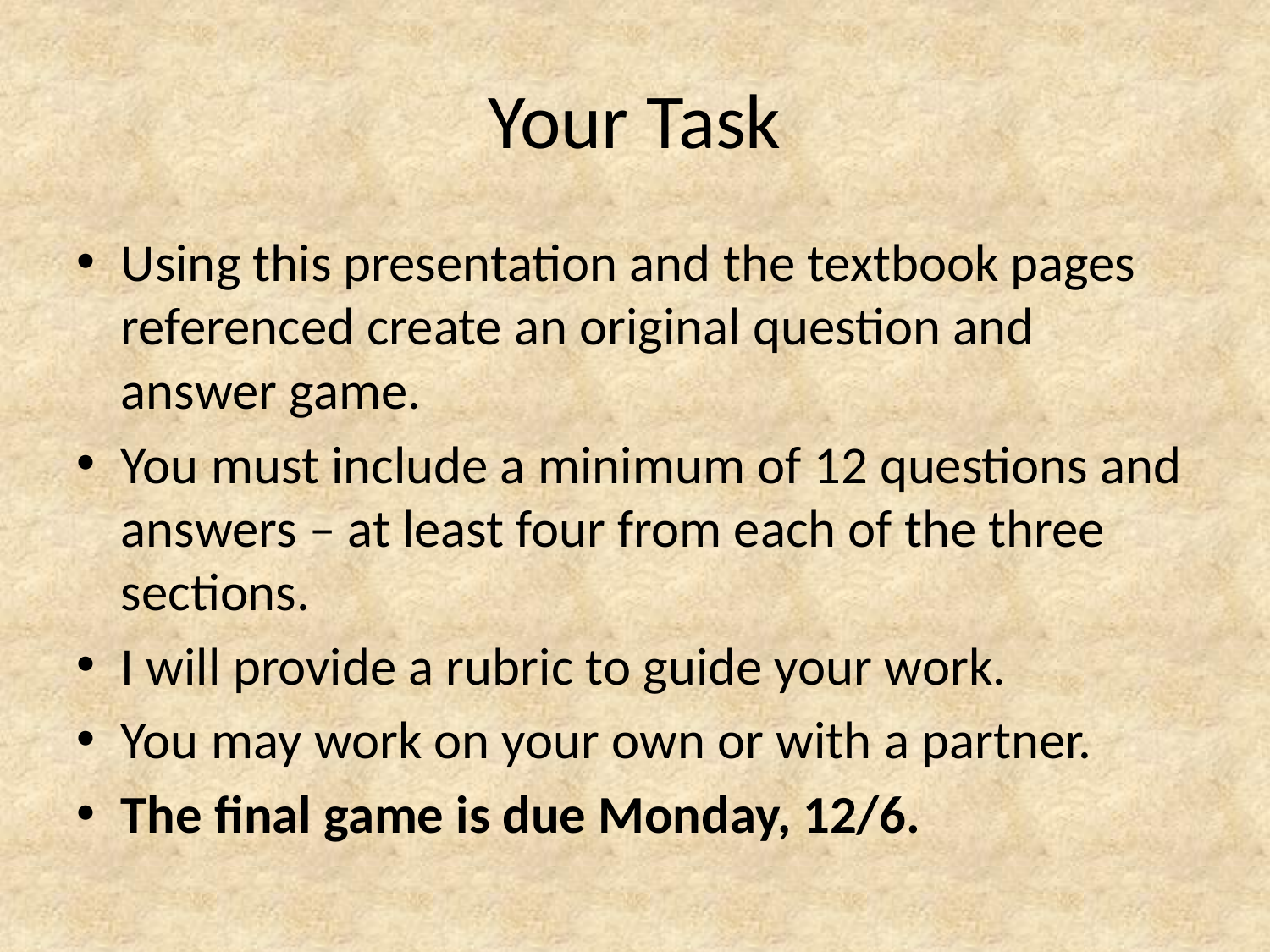

# Your Task
Using this presentation and the textbook pages referenced create an original question and answer game.
You must include a minimum of 12 questions and answers – at least four from each of the three sections.
I will provide a rubric to guide your work.
You may work on your own or with a partner.
The final game is due Monday, 12/6.